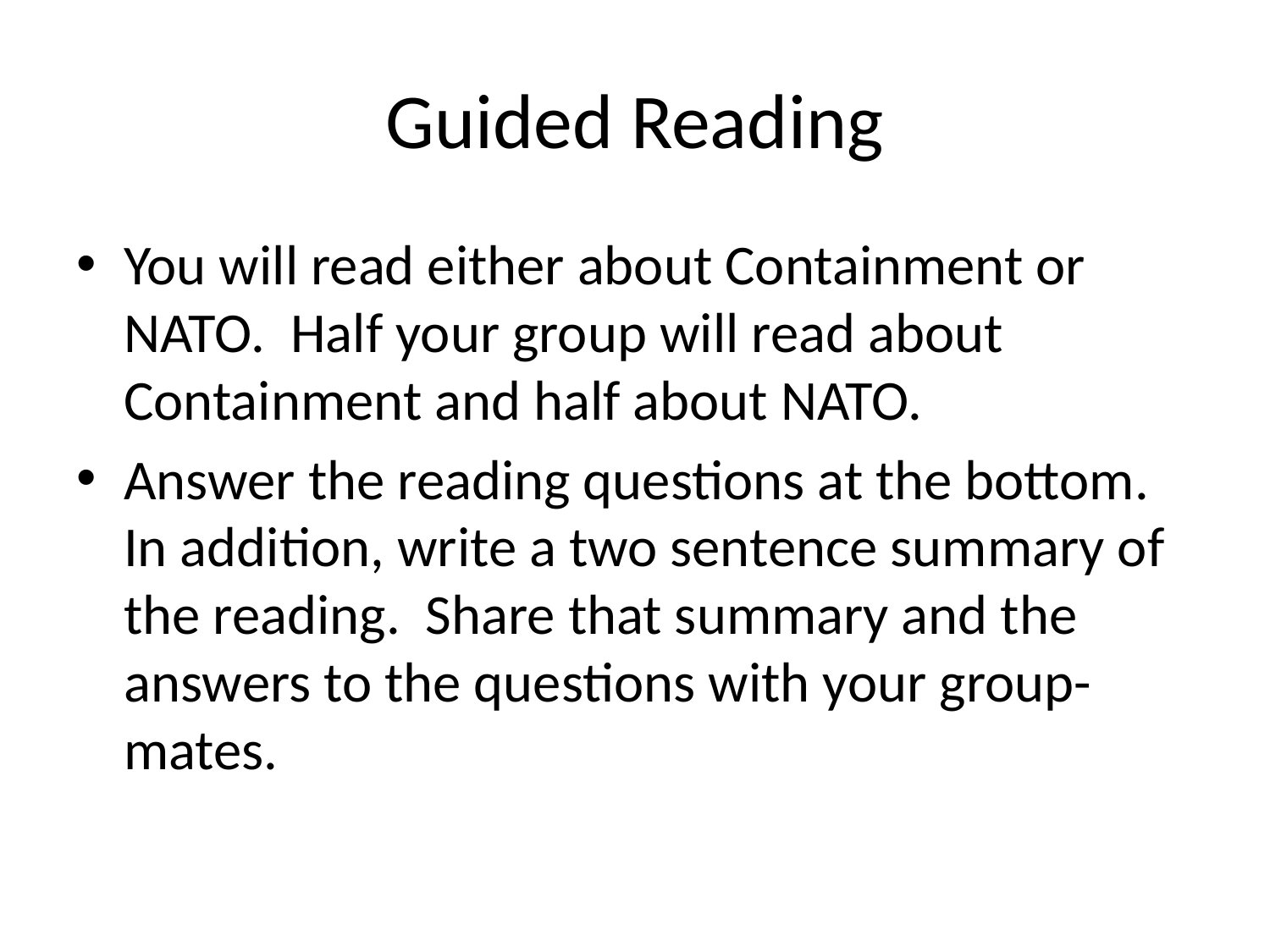

# Guided Reading
You will read either about Containment or NATO.  Half your group will read about Containment and half about NATO.
Answer the reading questions at the bottom.  In addition, write a two sentence summary of the reading.  Share that summary and the answers to the questions with your group-mates.